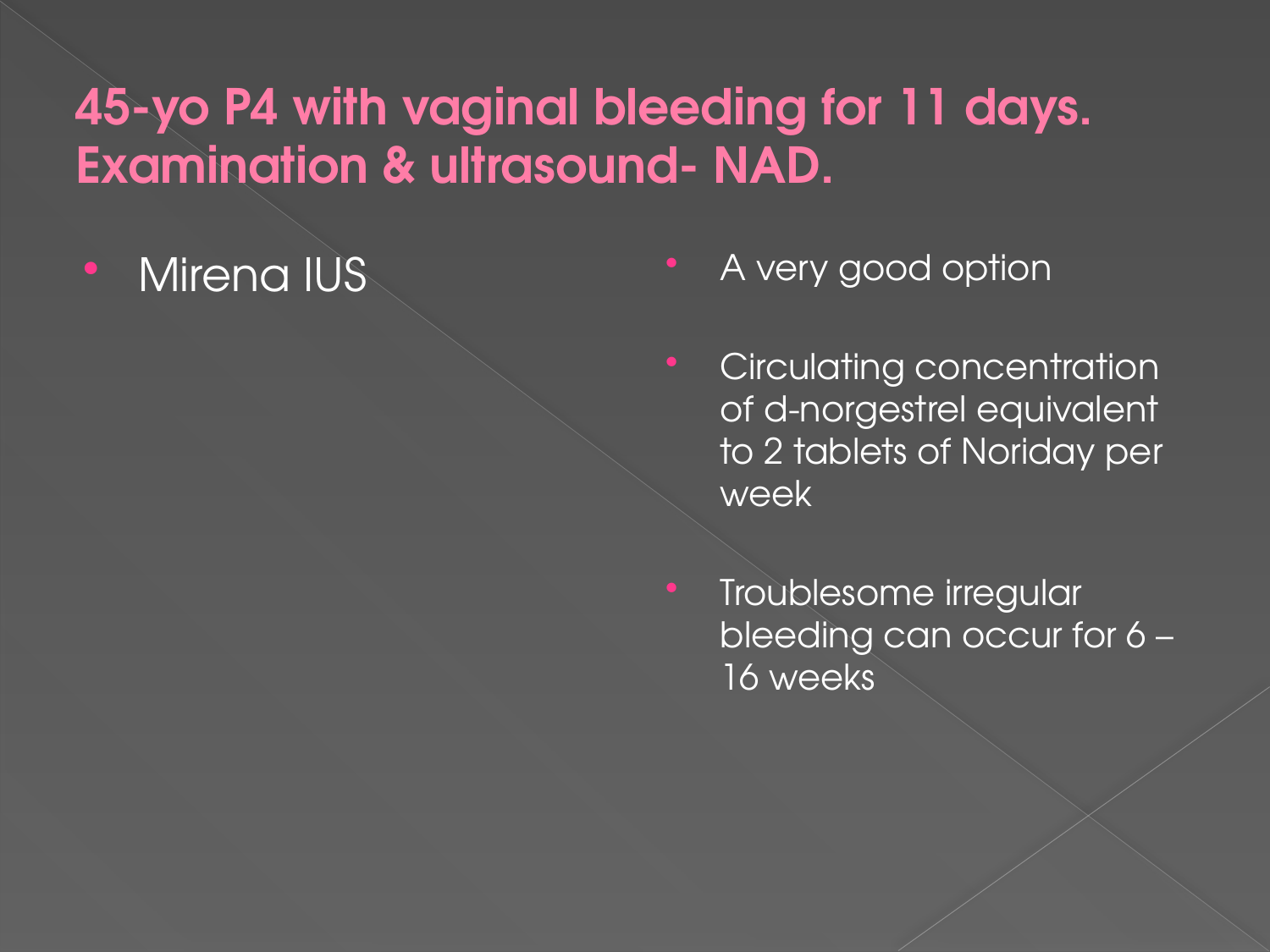

# 45-yo P4 with vaginal bleeding for 11 days. Examination & ultrasound- NAD.
Mirena IUS

A very good option

Circulating concentration of d-norgestrel equivalent to 2 tablets of Noriday per week

Troublesome irregular bleeding can occur for 6 – 16 weeks